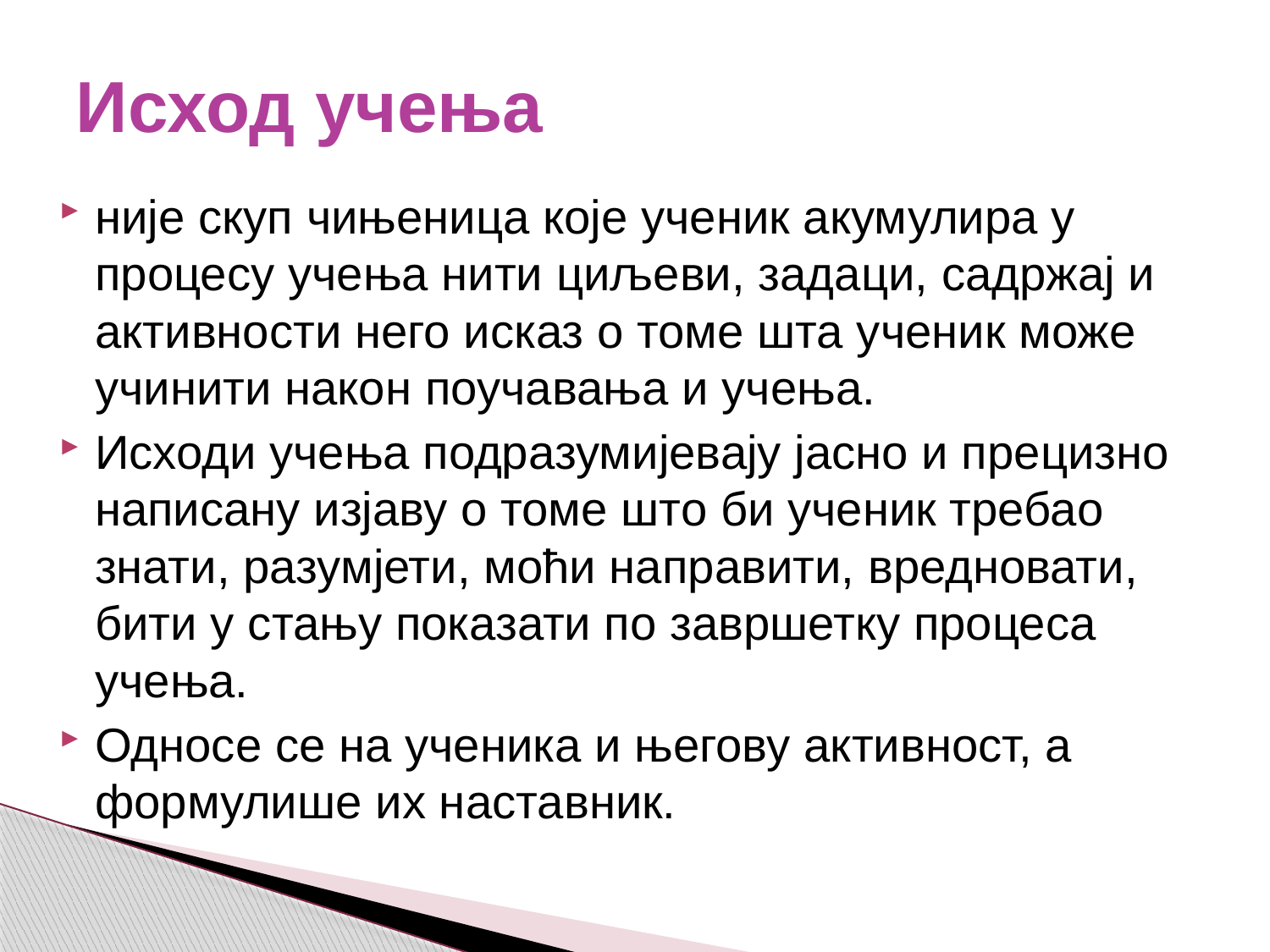

# Исход учења
није скуп чињеница које ученик акумулира у процесу учења нити циљеви, задаци, садржај и активности него исказ о томе шта ученик може учинити након поучавања и учења.
Исходи учења подразумијевају јасно и прецизно написану изјаву о томе што би ученик требао знати, разумјети, моћи направити, вредновати, бити у стању показати по завршетку процеса учења.
Односе се на ученика и његову активност, а формулише их наставник.